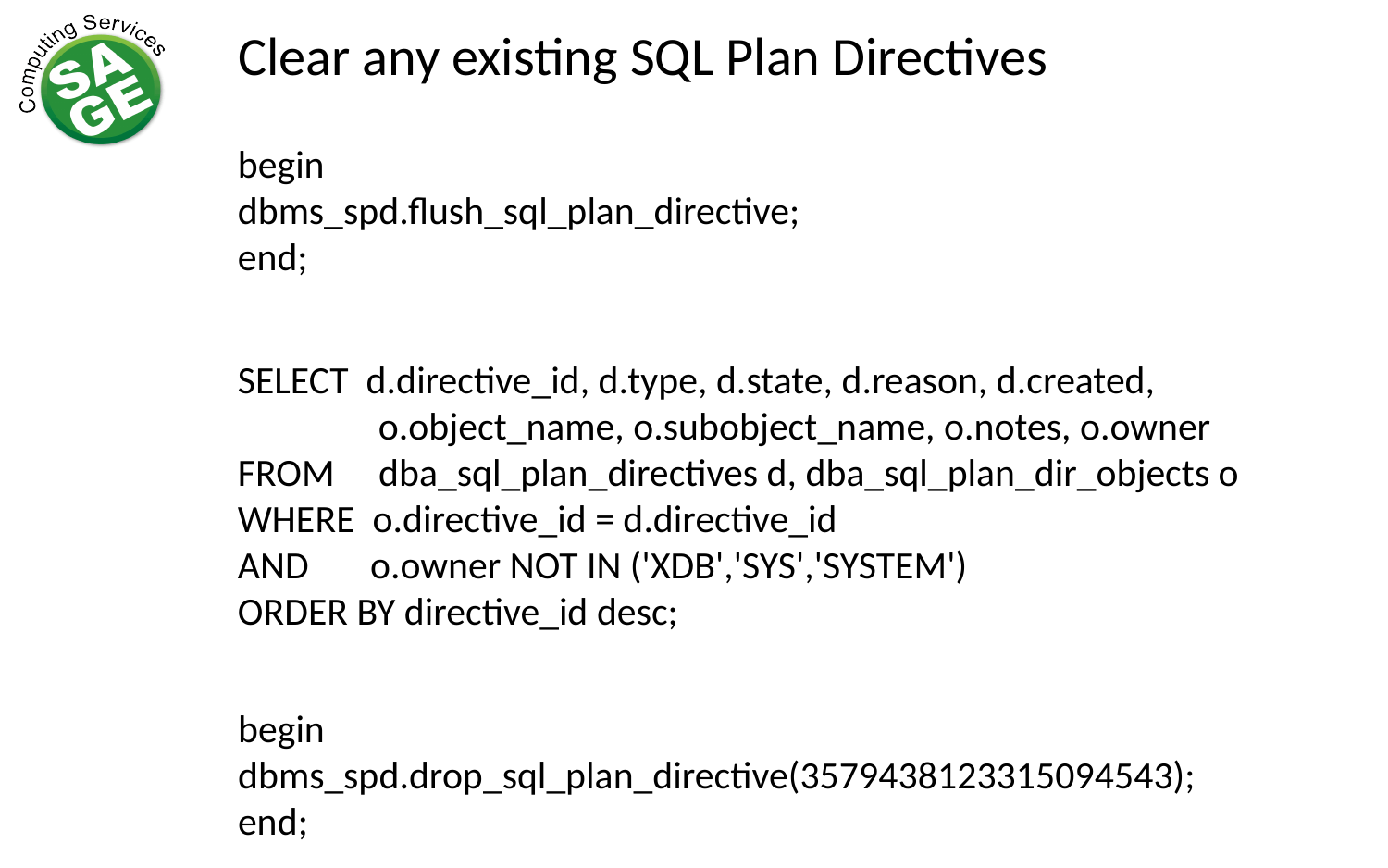

Clear any existing SQL Plan Directives
begin
dbms_spd.flush_sql_plan_directive;
end;

SELECT  d.directive_id, d.type, d.state, d.reason, d.created,
                o.object_name, o.subobject_name, o.notes, o.owner
FROM     dba_sql_plan_directives d, dba_sql_plan_dir_objects o
WHERE  o.directive_id = d.directive_id
AND       o.owner NOT IN ('XDB','SYS','SYSTEM')
ORDER BY directive_id desc;
begin
dbms_spd.drop_sql_plan_directive(3579438123315094543);
end;